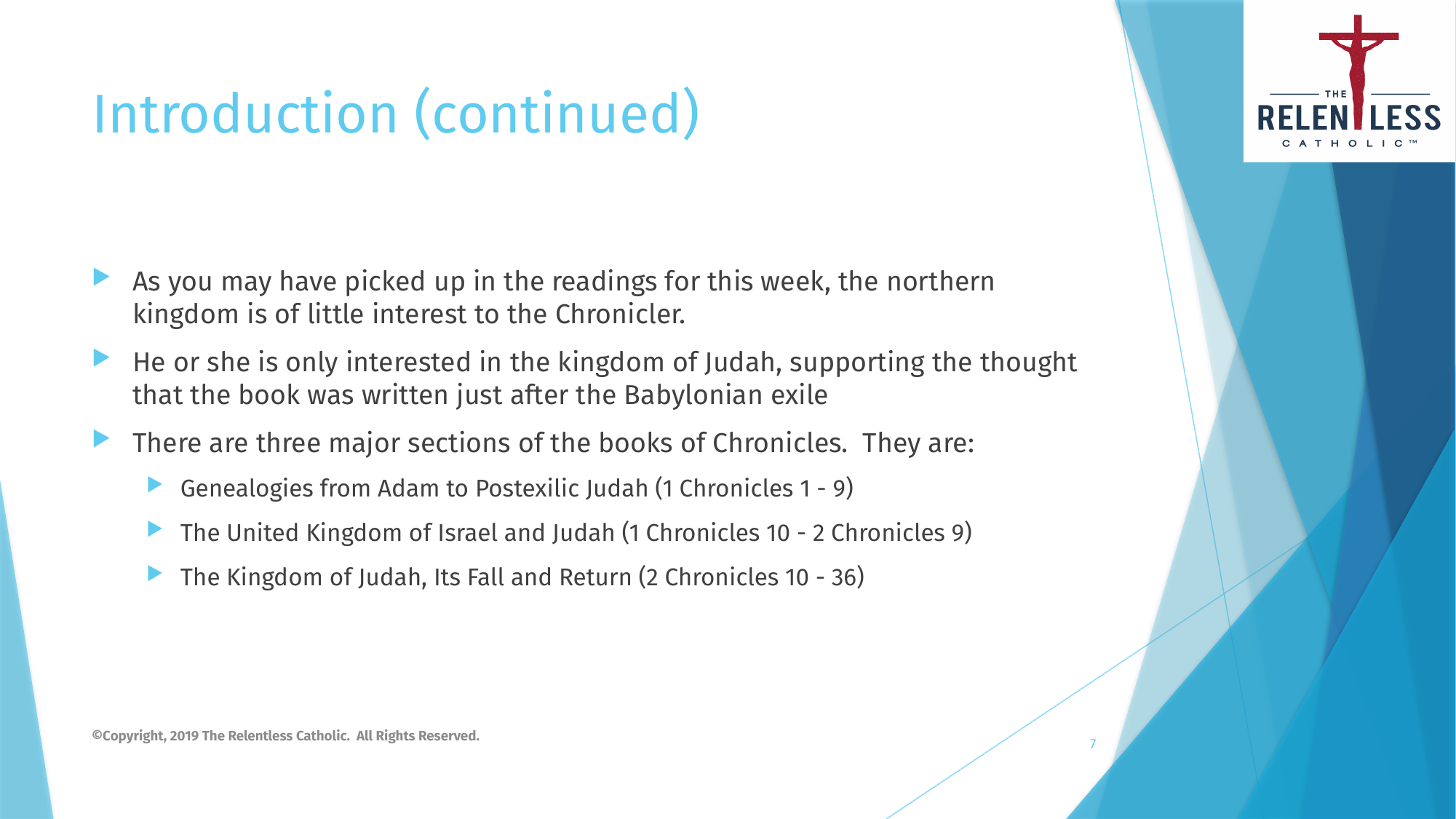

# Introduction (continued)
As you may have picked up in the readings for this week, the northern kingdom is of little interest to the Chronicler.
He or she is only interested in the kingdom of Judah, supporting the thought that the book was written just after the Babylonian exile
There are three major sections of the books of Chronicles.  They are:
Genealogies from Adam to Postexilic Judah (1 Chronicles 1 - 9)
The United Kingdom of Israel and Judah (1 Chronicles 10 - 2 Chronicles 9)
The Kingdom of Judah, Its Fall and Return (2 Chronicles 10 - 36)
©Copyright, 2019 The Relentless Catholic.  All Rights Reserved.

7